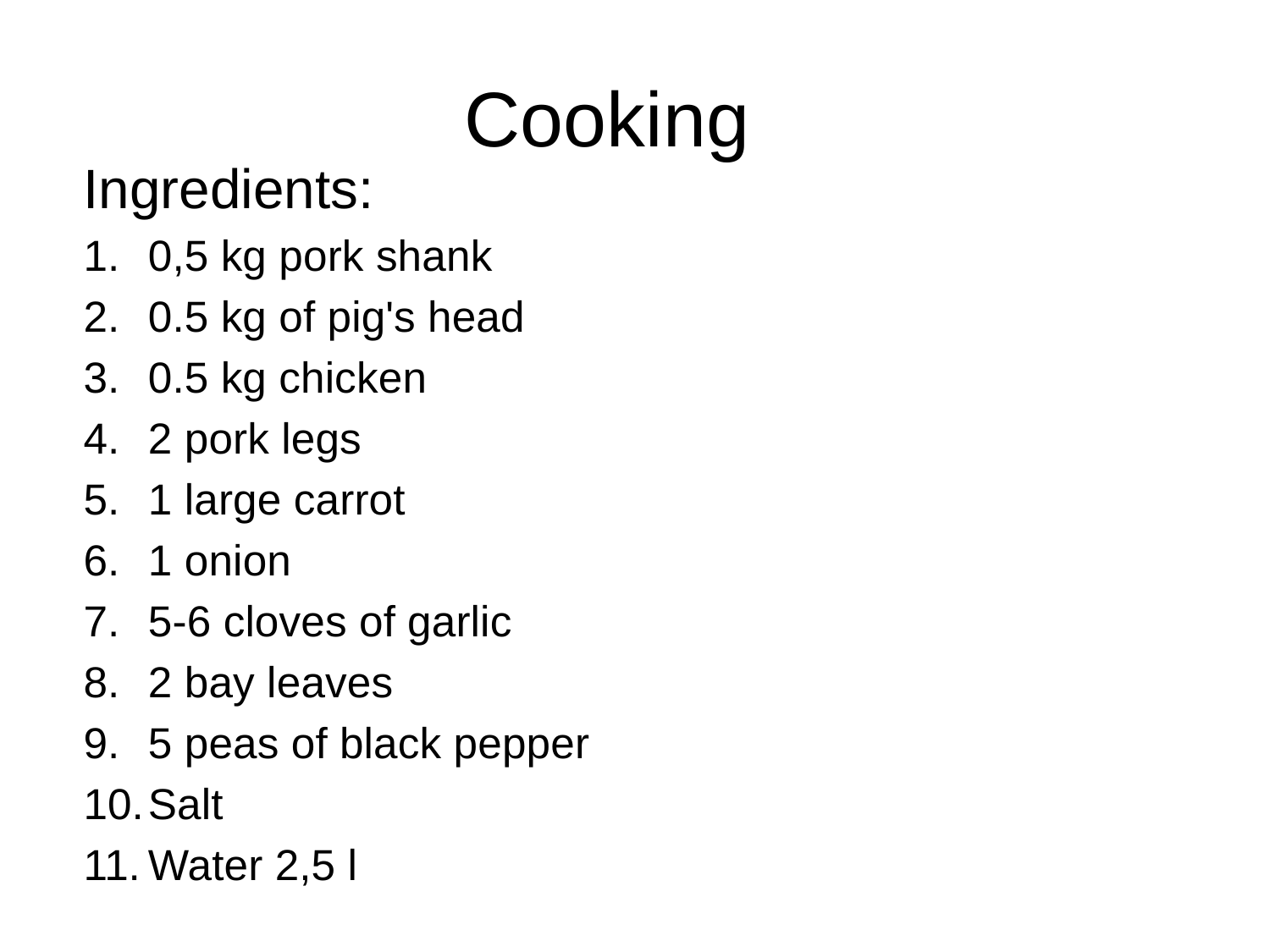

# Cooking
Ingredients:
0,5 kg pork shank
0.5 kg of pig's head
0.5 kg chicken
2 pork legs
1 large carrot
1 onion
5-6 cloves of garlic
2 bay leaves
5 peas of black pepper
Salt
Water 2,5 l